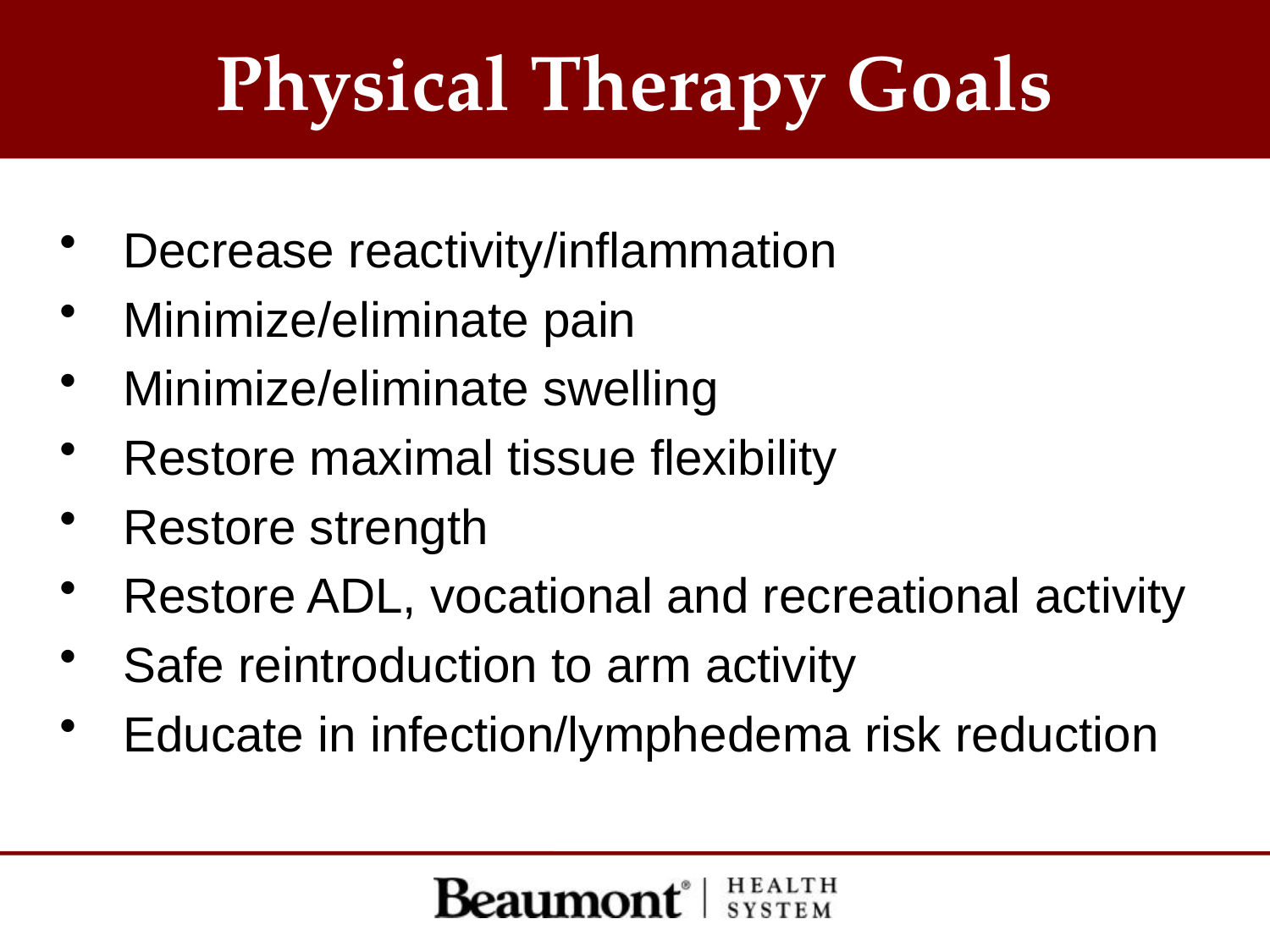

# Physical Therapy Goals
Decrease reactivity/inflammation
Minimize/eliminate pain
Minimize/eliminate swelling
Restore maximal tissue flexibility
Restore strength
Restore ADL, vocational and recreational activity
Safe reintroduction to arm activity
Educate in infection/lymphedema risk reduction